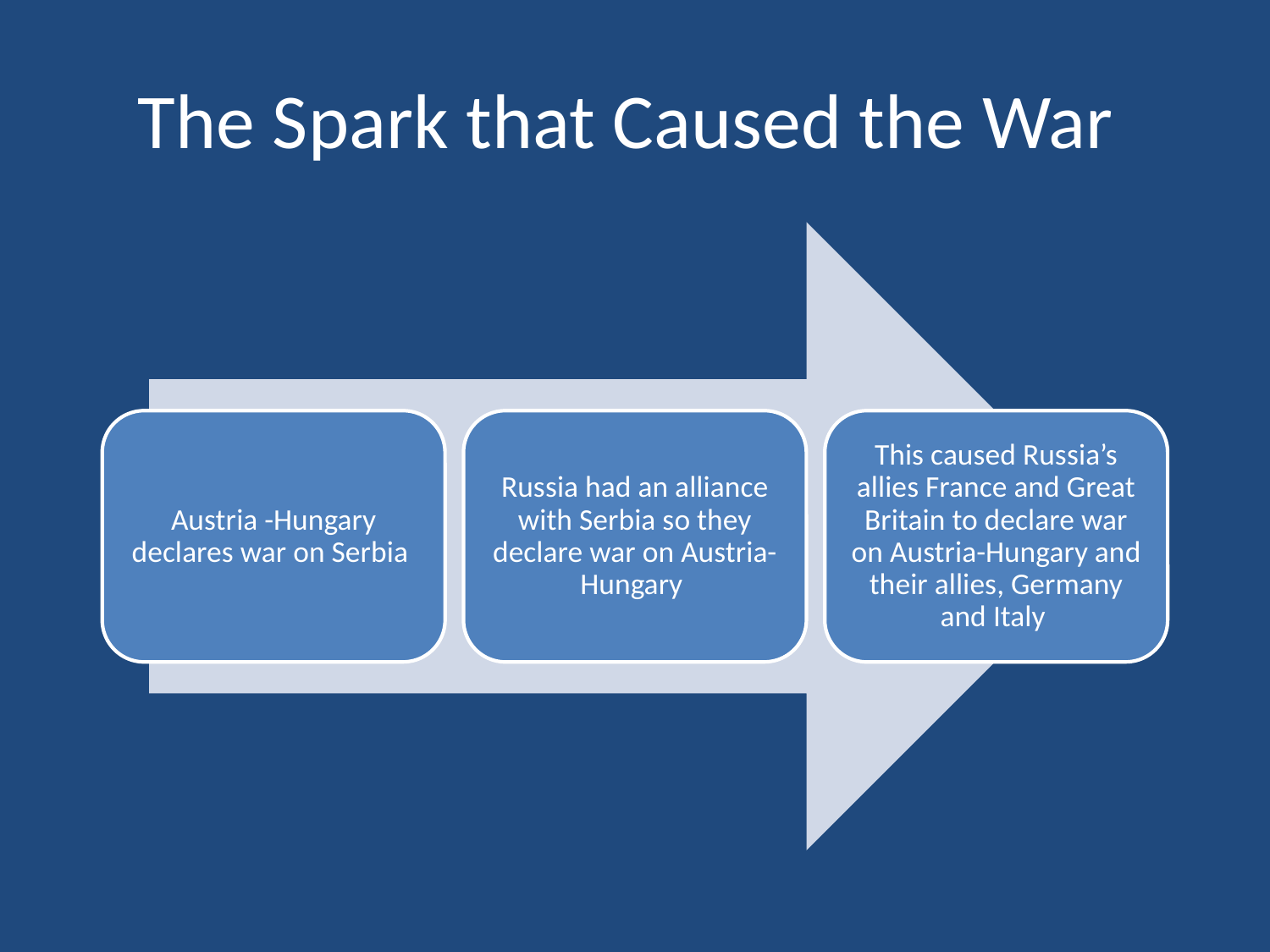

# The Spark that Caused the War
Austria -Hungary declares war on Serbia
Russia had an alliance with Serbia so they declare war on Austria-Hungary
This caused Russia’s allies France and Great Britain to declare war on Austria-Hungary and their allies, Germany and Italy